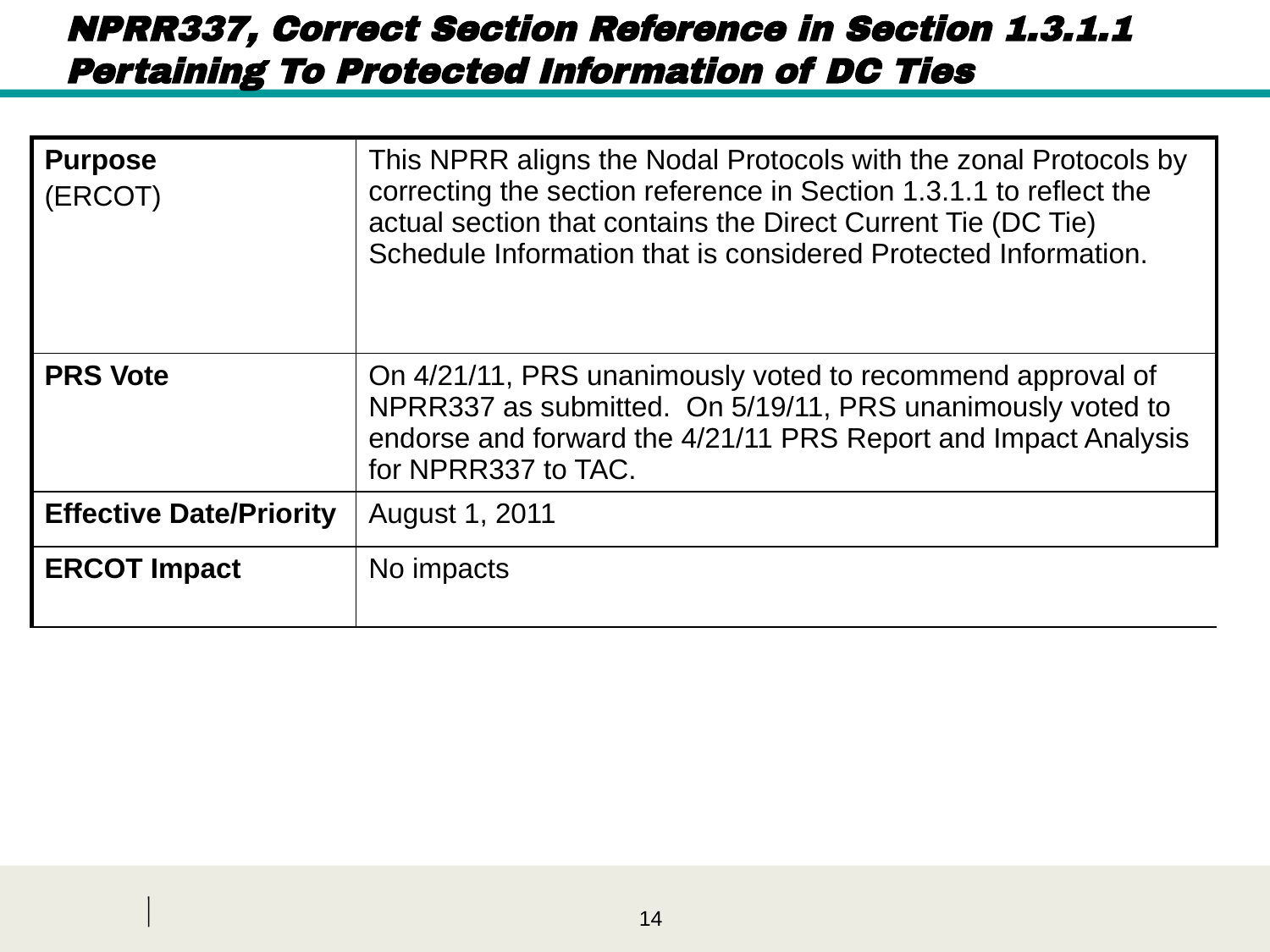

NPRR337, Correct Section Reference in Section 1.3.1.1 Pertaining To Protected Information of DC Ties
| Purpose (ERCOT) | This NPRR aligns the Nodal Protocols with the zonal Protocols by correcting the section reference in Section 1.3.1.1 to reflect the actual section that contains the Direct Current Tie (DC Tie) Schedule Information that is considered Protected Information. |
| --- | --- |
| PRS Vote | On 4/21/11, PRS unanimously voted to recommend approval of NPRR337 as submitted. On 5/19/11, PRS unanimously voted to endorse and forward the 4/21/11 PRS Report and Impact Analysis for NPRR337 to TAC. |
| Effective Date/Priority | August 1, 2011 |
| ERCOT Impact | No impacts |